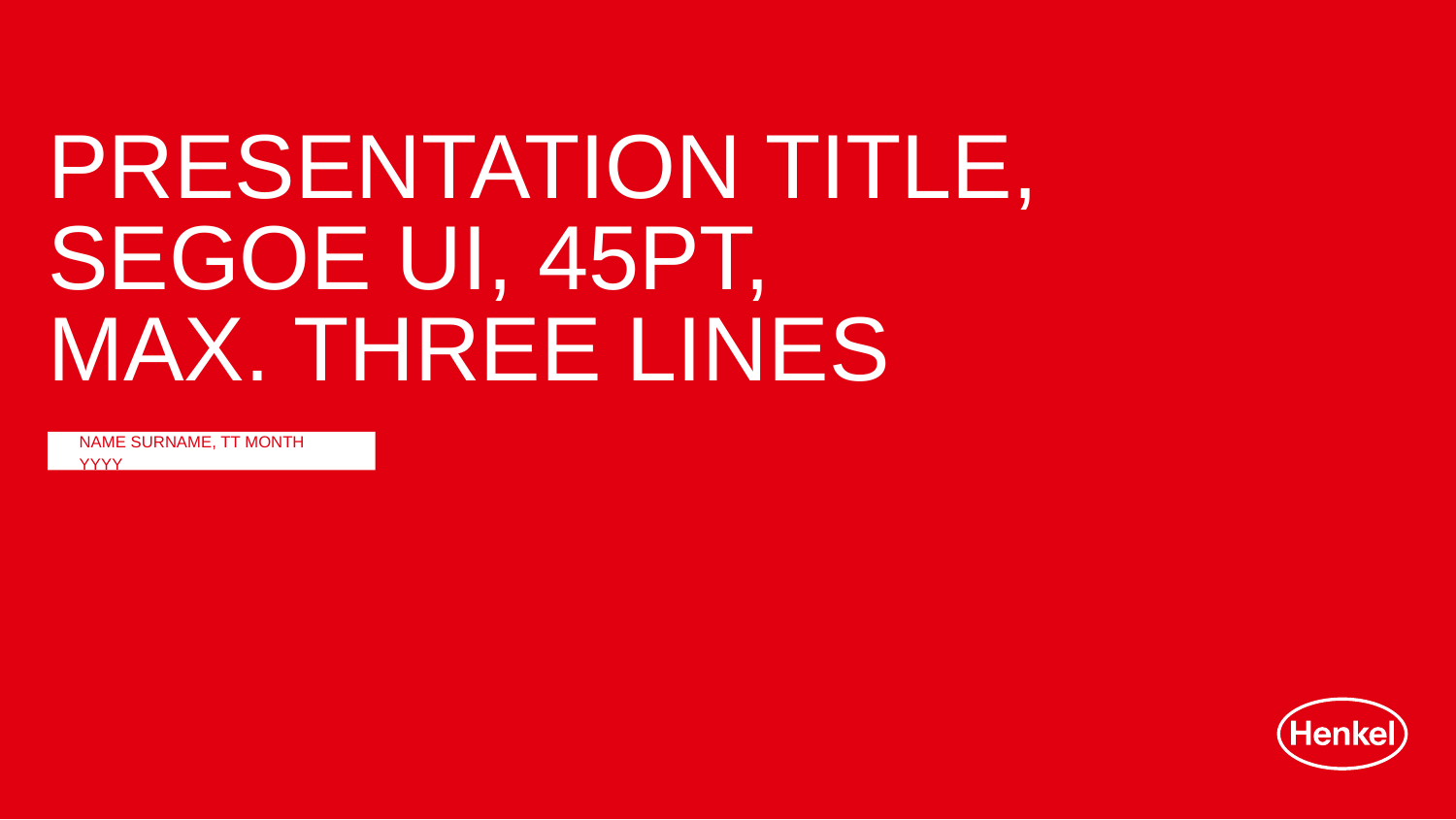

# Presentation Title, Segoe UI, 45pt, max. Three Lines
Name Surname, TT Month YYYY